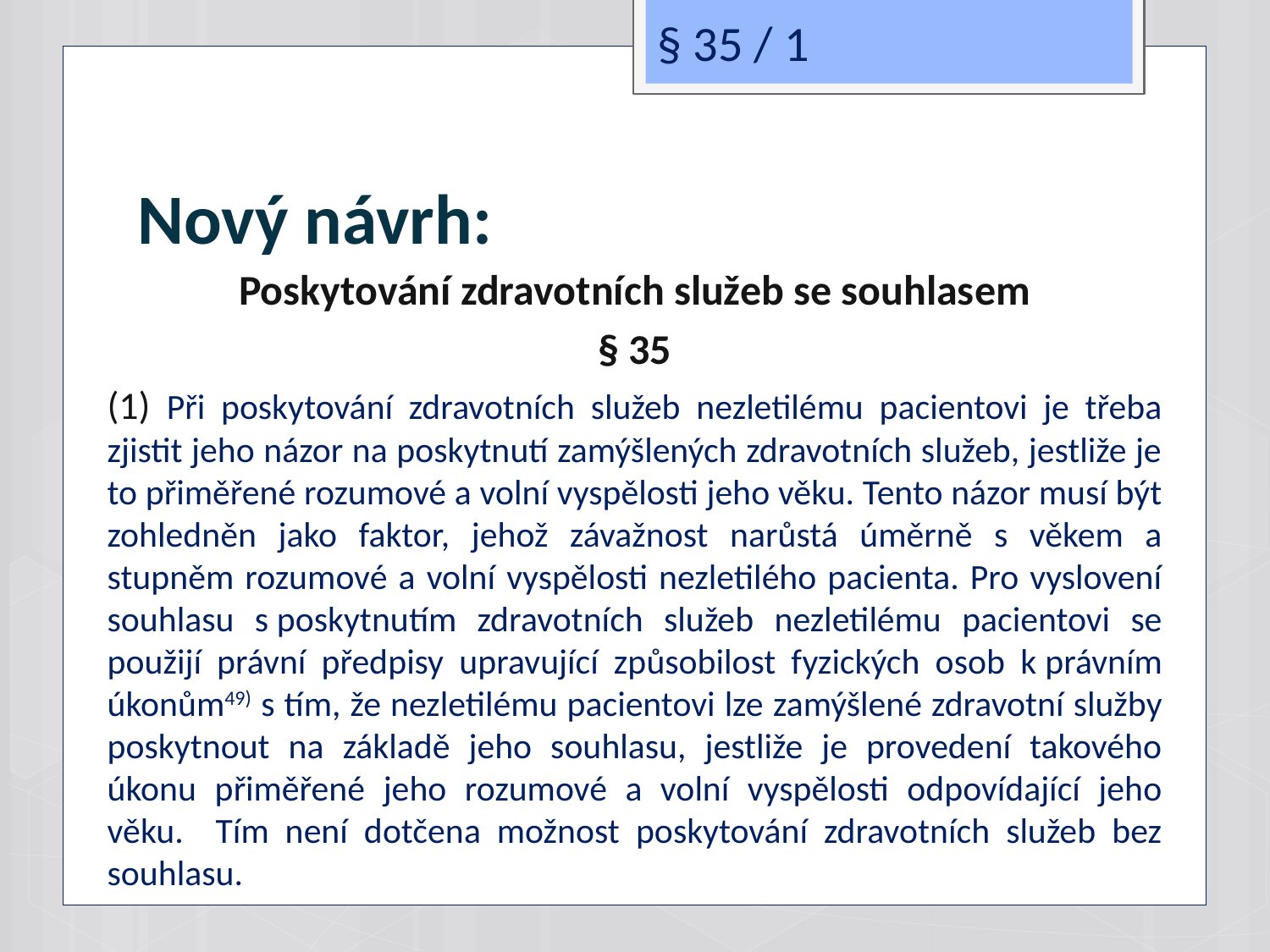

§ 35 / 1
# Nový návrh:
Poskytování zdravotních služeb se souhlasem
§ 35
(1) Při poskytování zdravotních služeb nezletilému pacientovi je třeba zjistit jeho názor na poskytnutí zamýšlených zdravotních služeb, jestliže je to přiměřené rozumové a volní vyspělosti jeho věku. Tento názor musí být zohledněn jako faktor, jehož závažnost narůstá úměrně s věkem a stupněm rozumové a volní vyspělosti nezletilého pacienta. Pro vyslovení souhlasu s poskytnutím zdravotních služeb nezletilému pacientovi se použijí právní předpisy upravující způsobilost fyzických osob k právním úkonům49) s tím, že nezletilému pacientovi lze zamýšlené zdravotní služby poskytnout na základě jeho souhlasu, jestliže je provedení takového úkonu přiměřené jeho rozumové a volní vyspělosti odpovídající jeho věku.  Tím není dotčena možnost poskytování zdravotních služeb bez souhlasu.